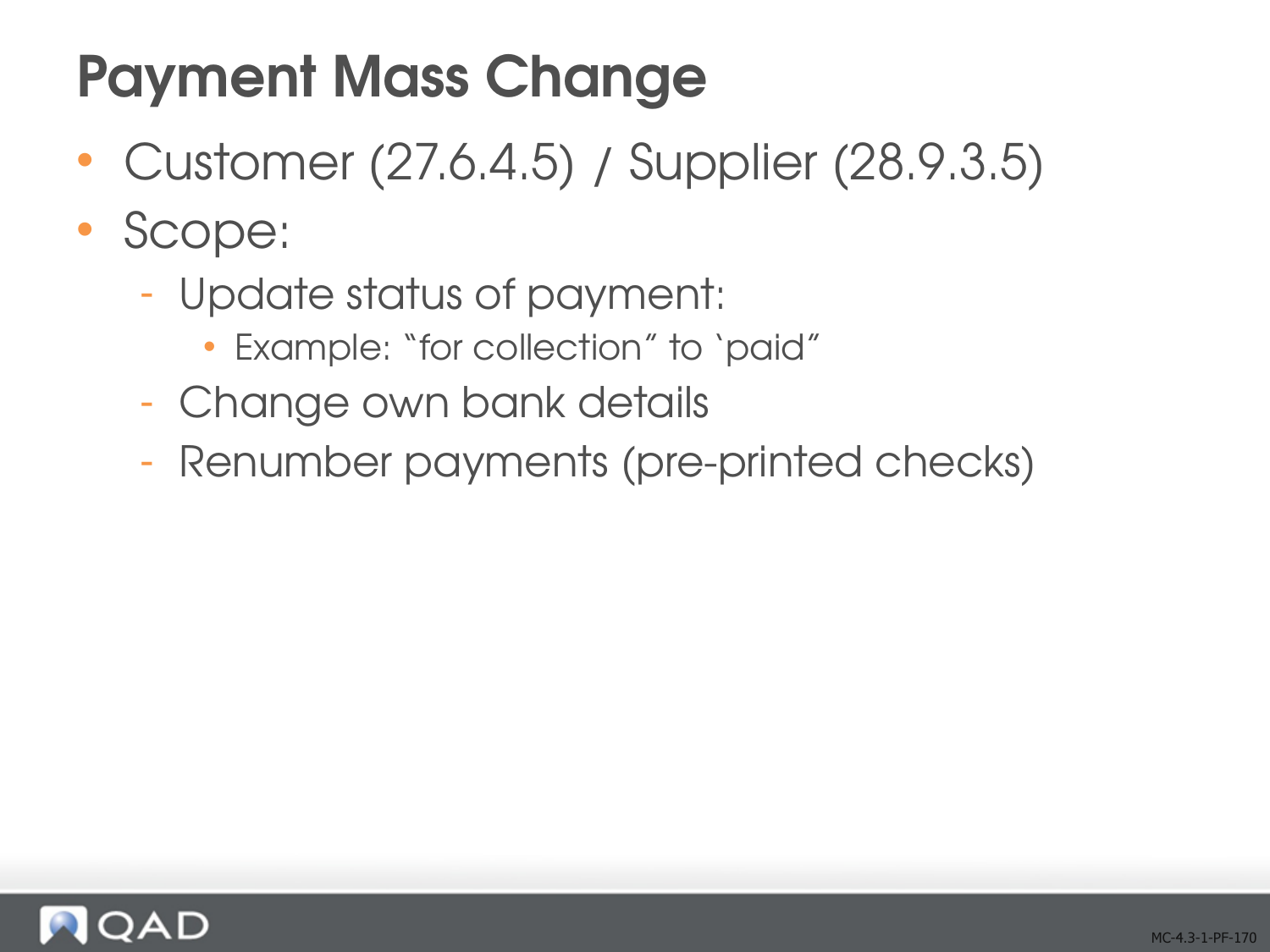

# Payment Mass Change
Customer (27.6.4.5) / Supplier (28.9.3.5)
Scope:
Update status of payment:
Example: “for collection” to ‘paid”
Change own bank details
Renumber payments (pre-printed checks)

MC-4.3-1-PF-170